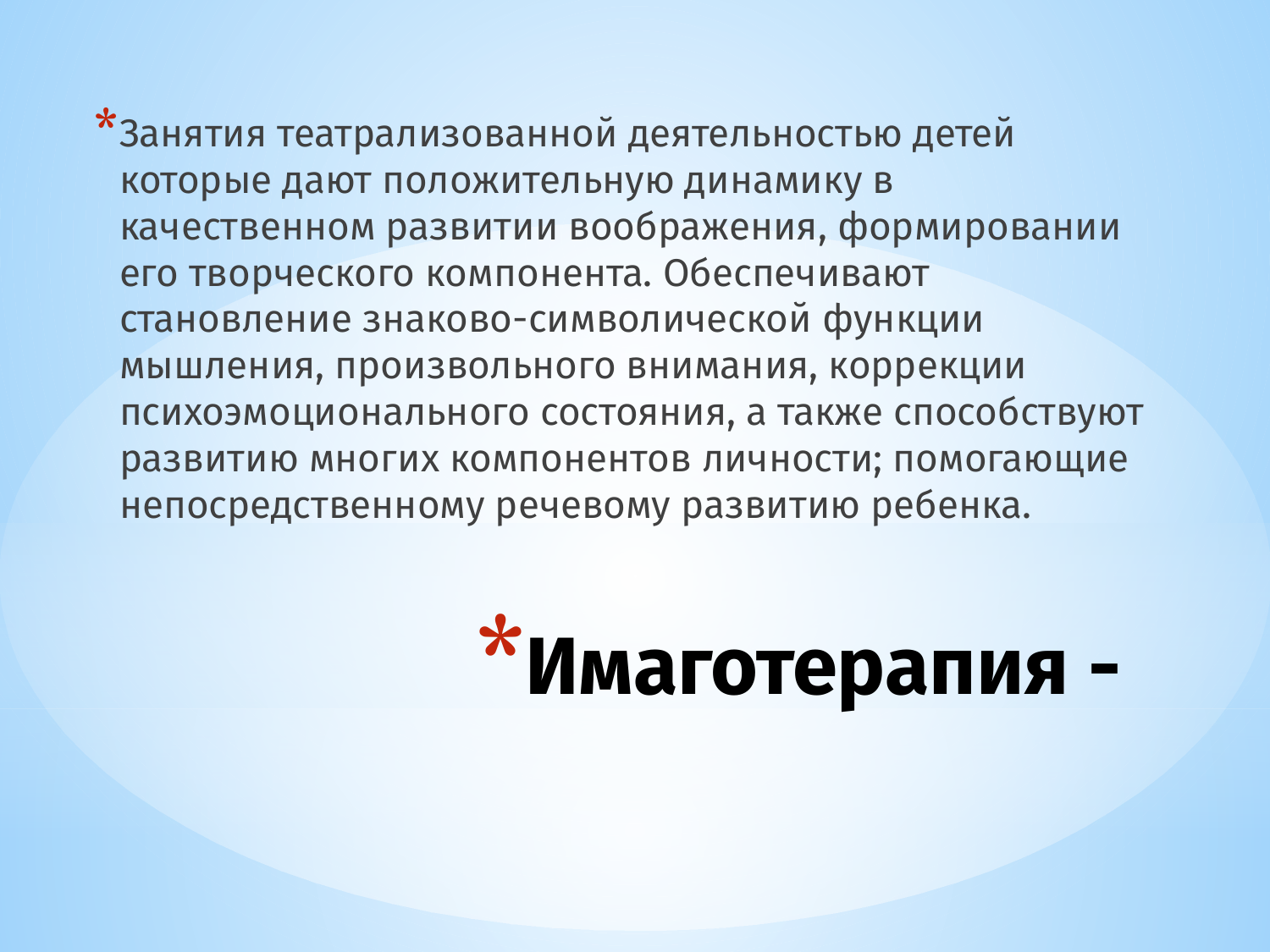

Занятия театрализованной деятельностью детей которые дают положительную динамику в качественном развитии воображения, формировании его творческого компонента. Обеспечивают становление знаково-символической функции мышления, произвольного внимания, коррекции психоэмоционального состояния, а также способствуют развитию многих компонентов личности; помогающие непосредственному речевому развитию ребенка.
# Имаготерапия -